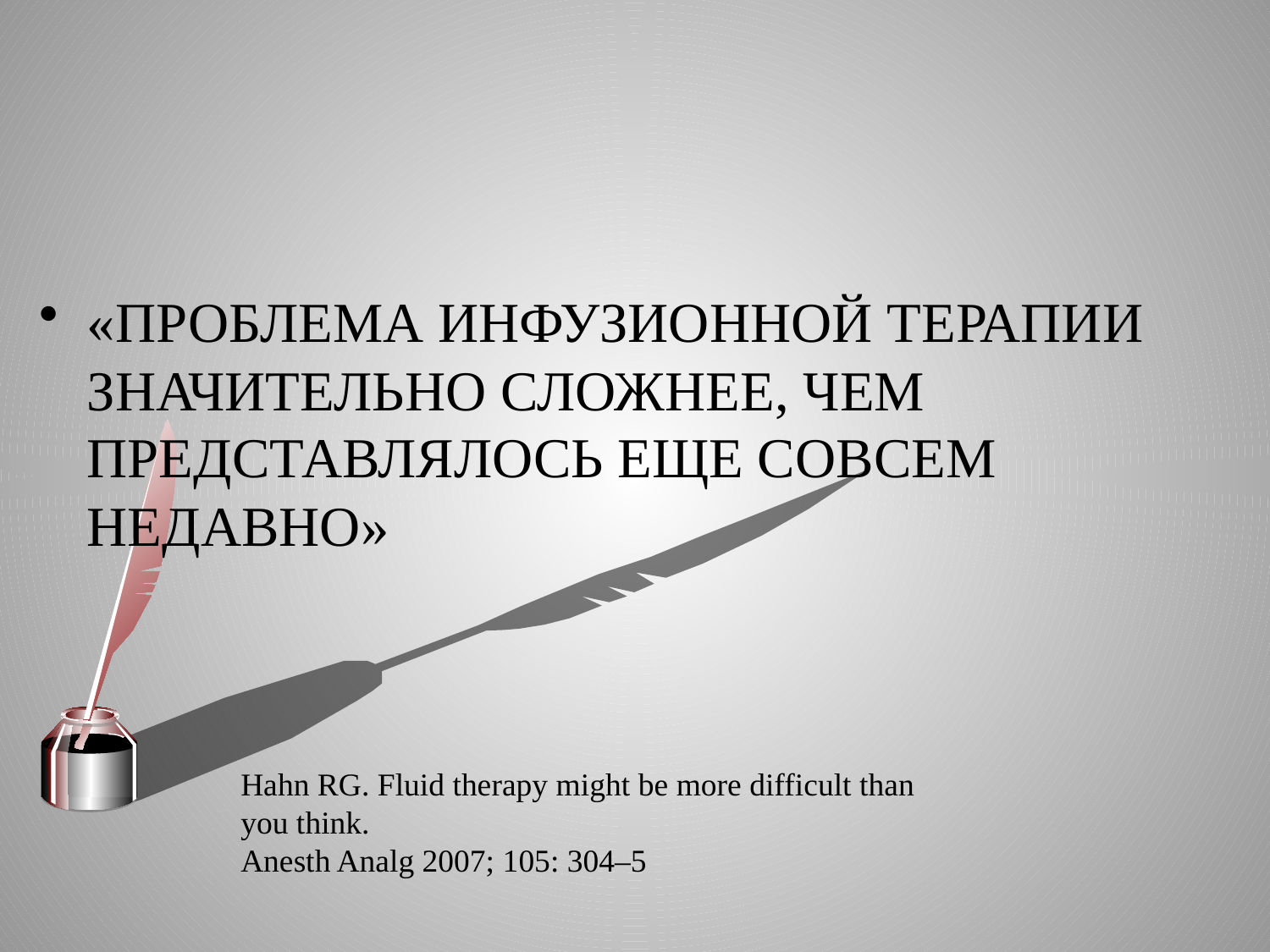

#

«ПРОБЛЕМА ИНФУЗИОННОЙ ТЕРАПИИ ЗНАЧИТЕЛЬНО СЛОЖНЕЕ, ЧЕМ ПРЕДСТАВЛЯЛОСЬ ЕЩЕ СОВСЕМ НЕДАВНО»

Hahn RG. Fluid therapy might be more difficult than you think.
Anesth Analg 2007; 105: 304–5